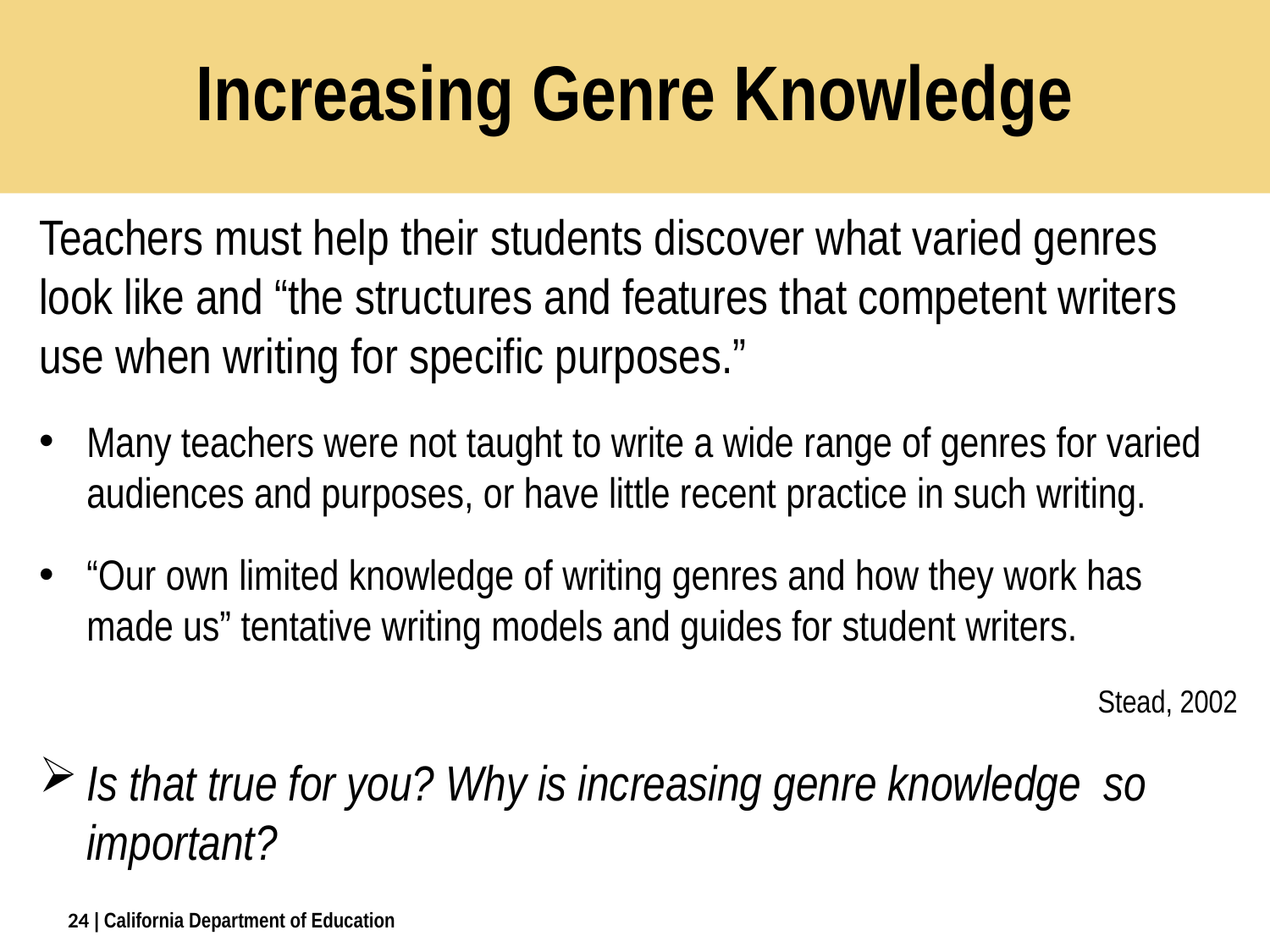

# Increasing Genre Knowledge
Teachers must help their students discover what varied genres look like and “the structures and features that competent writers use when writing for specific purposes.”
Many teachers were not taught to write a wide range of genres for varied audiences and purposes, or have little recent practice in such writing.
“Our own limited knowledge of writing genres and how they work has made us” tentative writing models and guides for student writers.
Stead, 2002
Is that true for you? Why is increasing genre knowledge  so important?
24
| California Department of Education